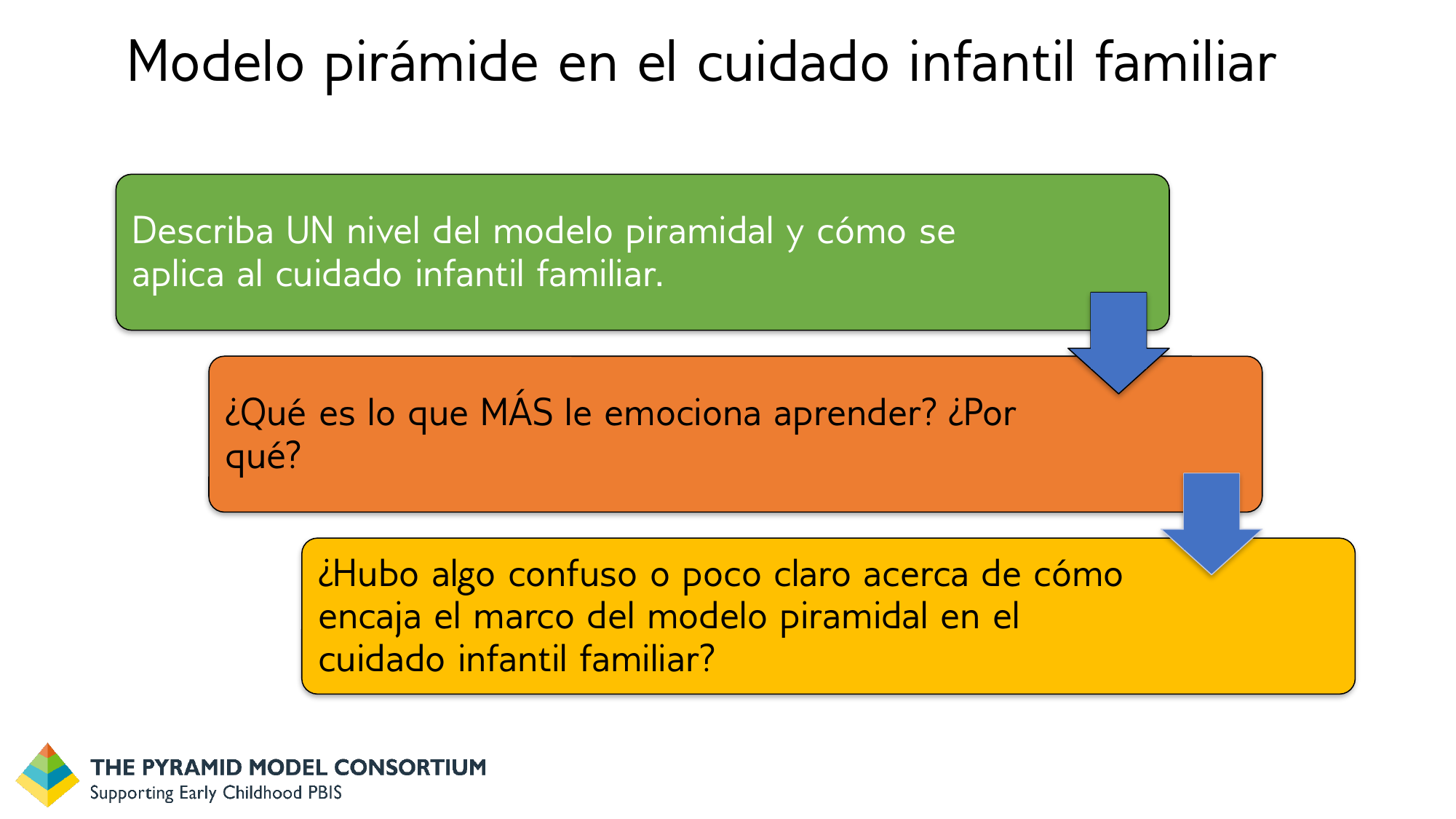

# Modelo pirámide en el cuidado infantil familiar

Describa UN nivel del modelo piramidal y cómo se aplica al cuidado infantil familiar.

¿Qué es lo que MÁS le emociona aprender? ¿Por qué?

¿Hubo algo confuso o poco claro acerca de cómo encaja el marco del modelo piramidal en el cuidado infantil familiar?